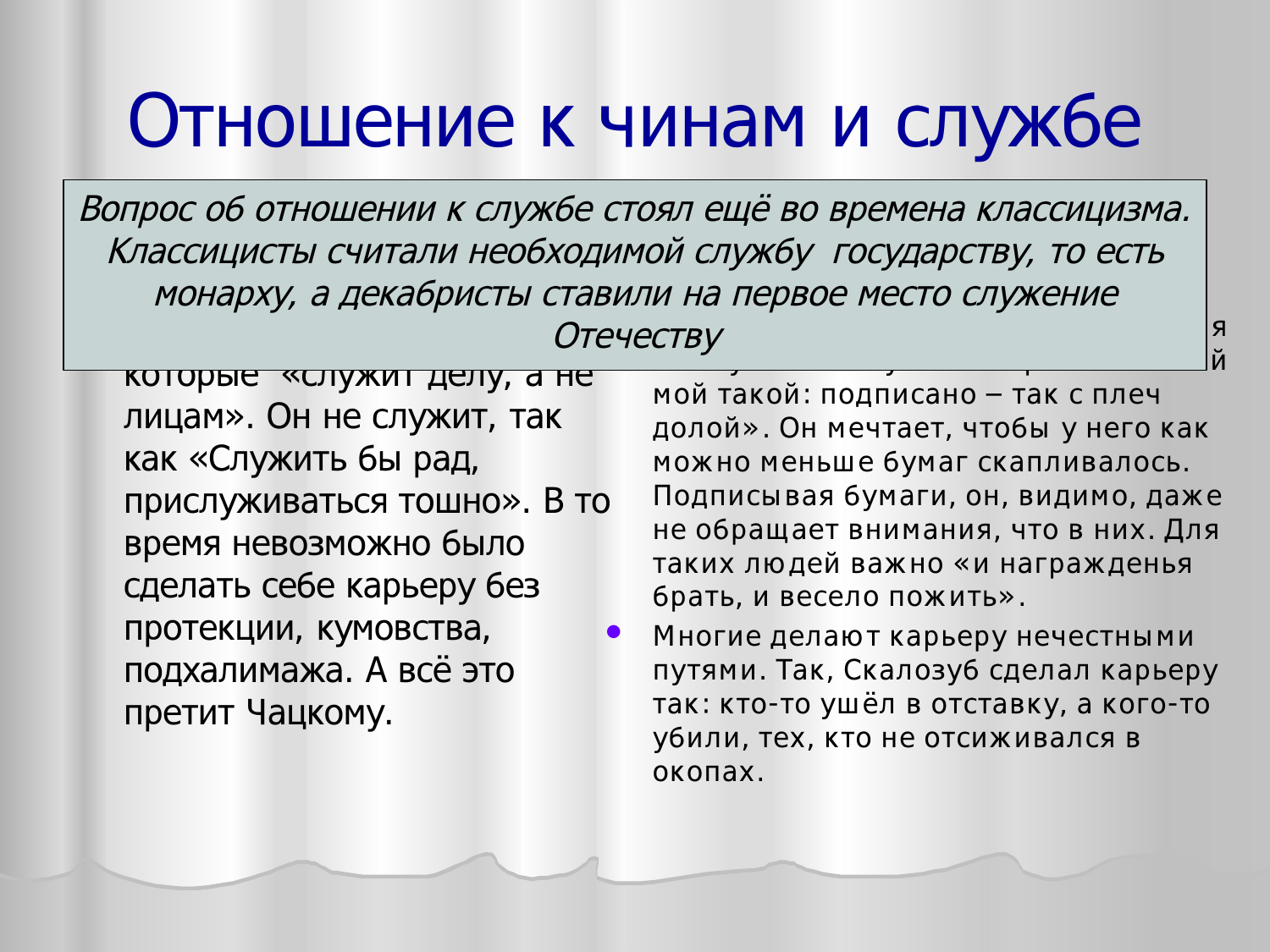

# Отношение к чинам и службе
Вопрос об отношении к службе стоял ещё во времена классицизма. Классицисты считали необходимой службу  государству, то есть монарху, а декабристы ставили на первое место служение Отечеству
Век нынешний
Век минувший
Чацкий уважает людей, которые  «служит делу, а не лицам». Он не служит, так как «Служить бы рад, прислуживаться тошно». В то время невозможно было сделать себе карьеру без протекции, кумовства, подхалимажа. А всё это претит Чацкому.
Эти люди не служат, а проводят время на службе. Фамусов говорит: «Обычай мой такой: подписано – так с плеч долой». Он мечтает, чтобы у него как можно меньше бумаг скапливалось. Подписывая бумаги, он, видимо, даже не обращает внимания, что в них. Для таких людей важно «и награжденья брать, и весело пожить».
Многие делают карьеру нечестными путями. Так, Скалозуб сделал карьеру так: кто-то ушёл в отставку, а кого-то убили, тех, кто не отсиживался в окопах.